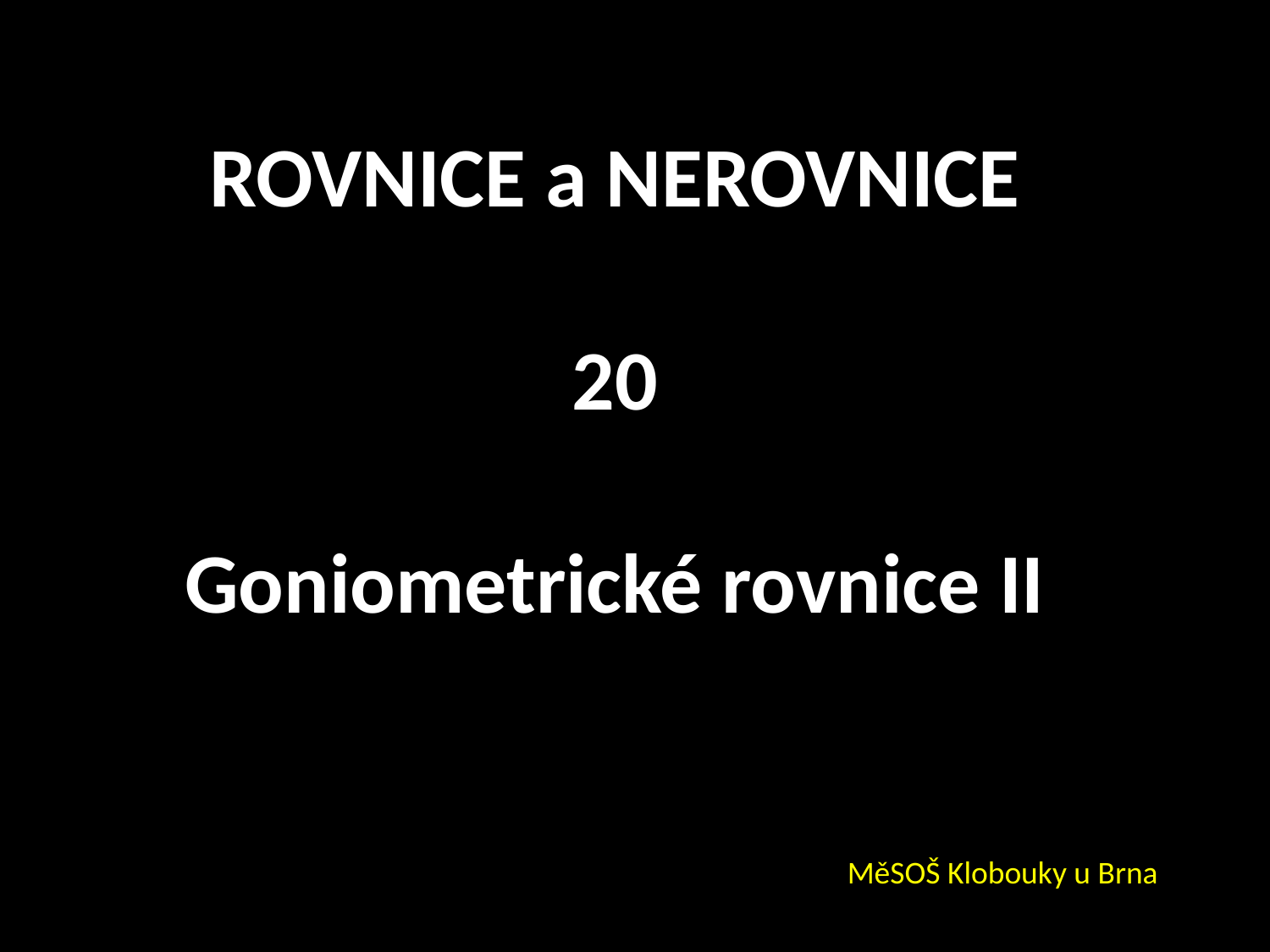

ROVNICE a NEROVNICE

20

Goniometrické rovnice II

MěSOŠ Klobouky u Brna